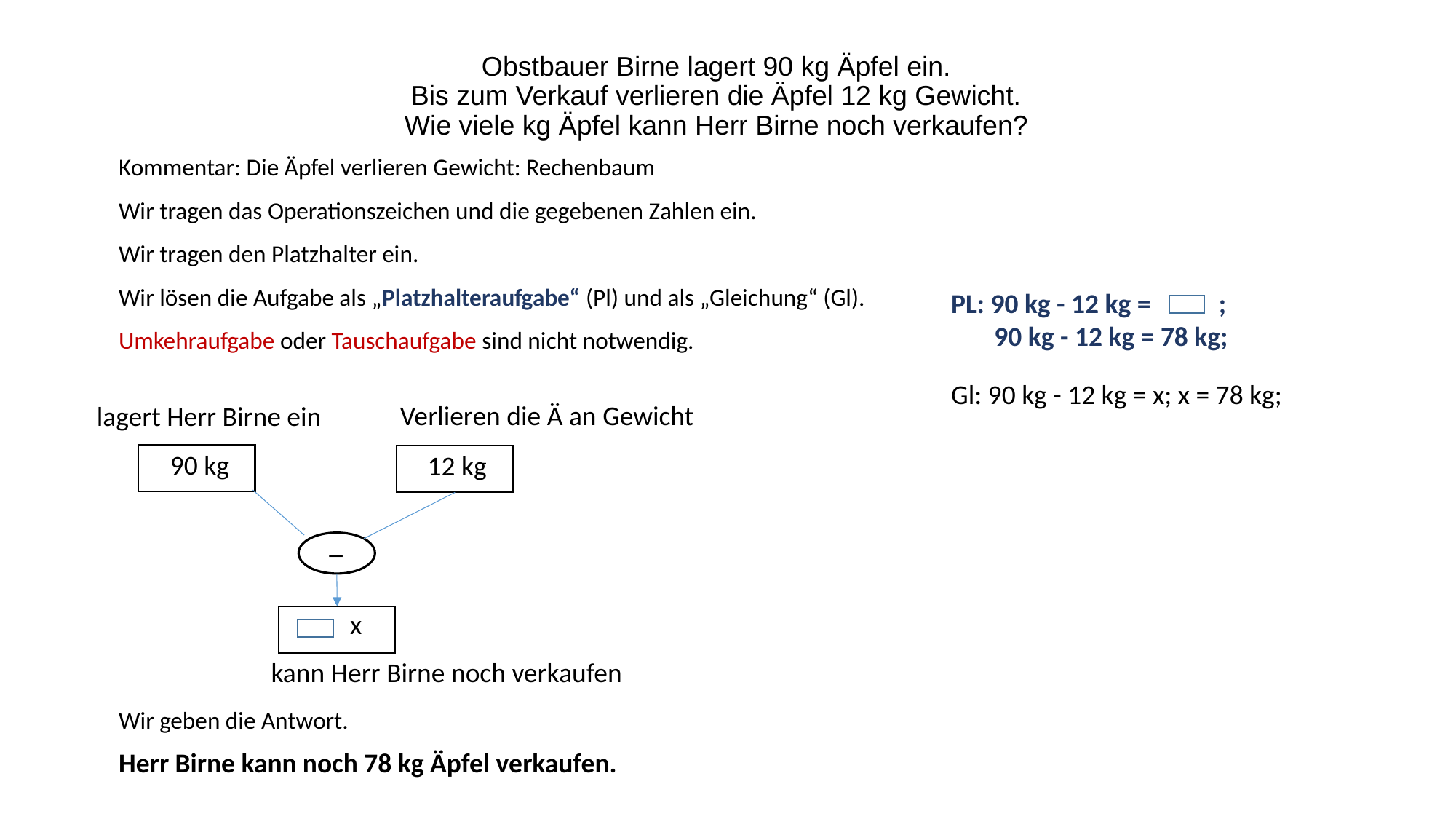

# Obstbauer Birne lagert 90 kg Äpfel ein. Bis zum Verkauf verlieren die Äpfel 12 kg Gewicht. Wie viele kg Äpfel kann Herr Birne noch verkaufen?
Kommentar: Die Äpfel verlieren Gewicht: Rechenbaum
Wir tragen das Operationszeichen und die gegebenen Zahlen ein.
Wir tragen den Platzhalter ein.
Wir lösen die Aufgabe als „Platzhalteraufgabe“ (Pl) und als „Gleichung“ (Gl).
PL: 90 kg - 12 kg =           ;
       90 kg - 12 kg = 78 kg;

Umkehraufgabe oder Tauschaufgabe sind nicht notwendig.

Gl: 90 kg - 12 kg = x; x = 78 kg;
Verlieren die Ä an Gewicht
 lagert Herr Birne ein
90 kg
12 kg

_

x

kann Herr Birne noch verkaufen
Wir geben die Antwort.
Herr Birne kann noch 78 kg Äpfel verkaufen.